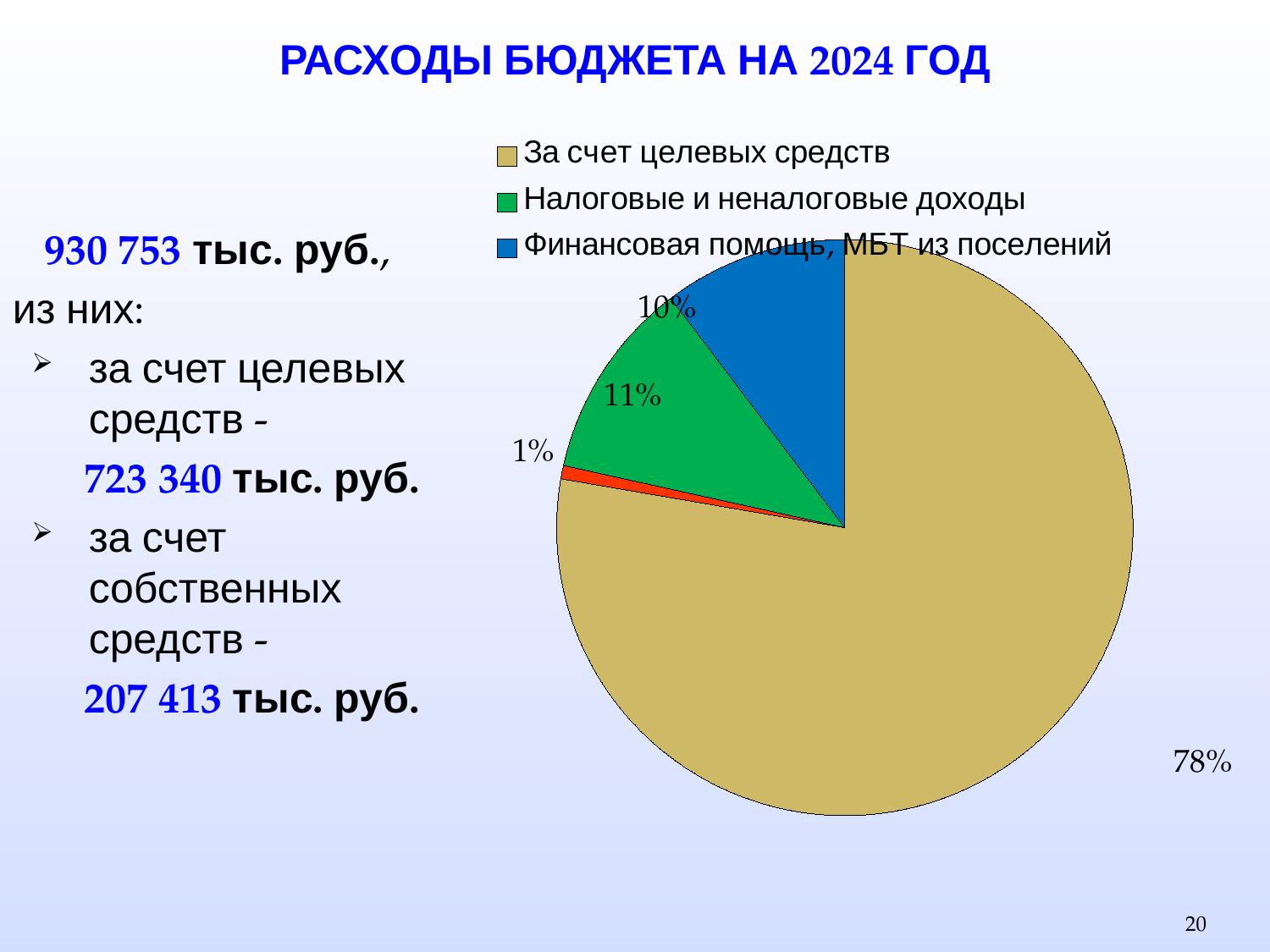

РАСХОДЫ БЮДЖЕТА НА 2024 ГОД

[unsupported chart]

930 753 тыс. руб.,
из них:
за счет целевых средств -
     723 340 тыс. руб.
за счет собственных средств -
     207 413 тыс. руб.

20